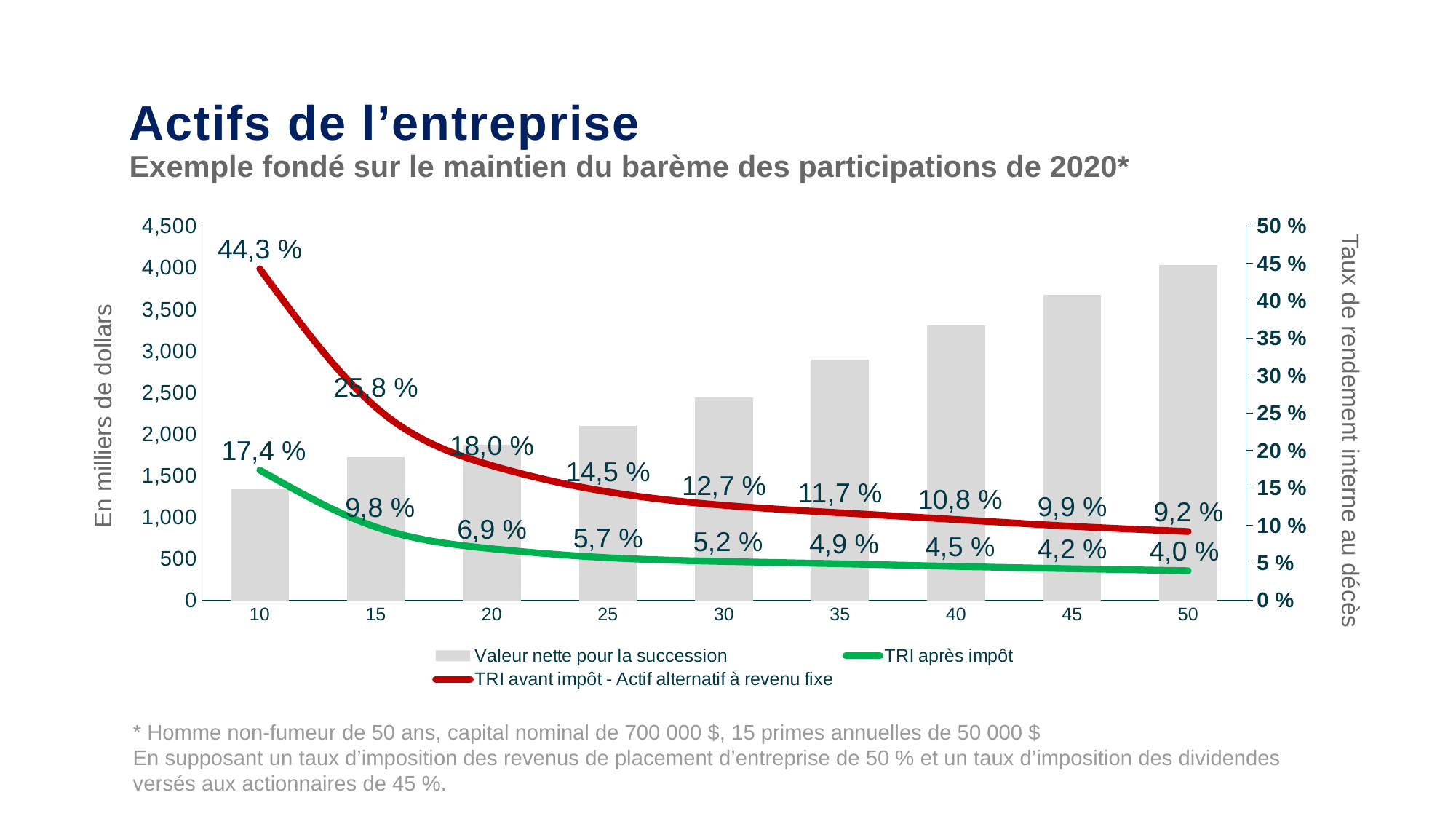

Actifs de l’entreprise
Exemple fondé sur le maintien du barème des participations de 2020*

### Chart

| Category | Valeur nette pour la succession | TRI après impôt | TRI avant impôt - Actif alternatif à revenu fixe |
|---|---|---|---|
| 10 | 1340.0 | 0.174 | 0.443 |
| 15 | 1724.0 | 0.098 | 0.258 |
| 20 | 1869.0 | 0.069 | 0.18 |
| 25 | 2099.0 | 0.057 | 0.145 |
| 30 | 2437.0 | 0.052 | 0.127 |
| 35 | 2895.0 | 0.0489 | 0.117 |
| 40 | 3304.0 | 0.0454 | 0.108 |
| 45 | 3677.0 | 0.0423 | 0.099 |
| 50 | 4034.968 | 0.0396 | 0.092 |
En milliers de dollars
Taux de rendement interne au décès
* Homme non-fumeur de 50 ans, capital nominal de 700 000 $, 15 primes annuelles de 50 000 $
En supposant un taux d’imposition des revenus de placement d’entreprise de 50 % et un taux d’imposition des dividendes versés aux actionnaires de 45 %.